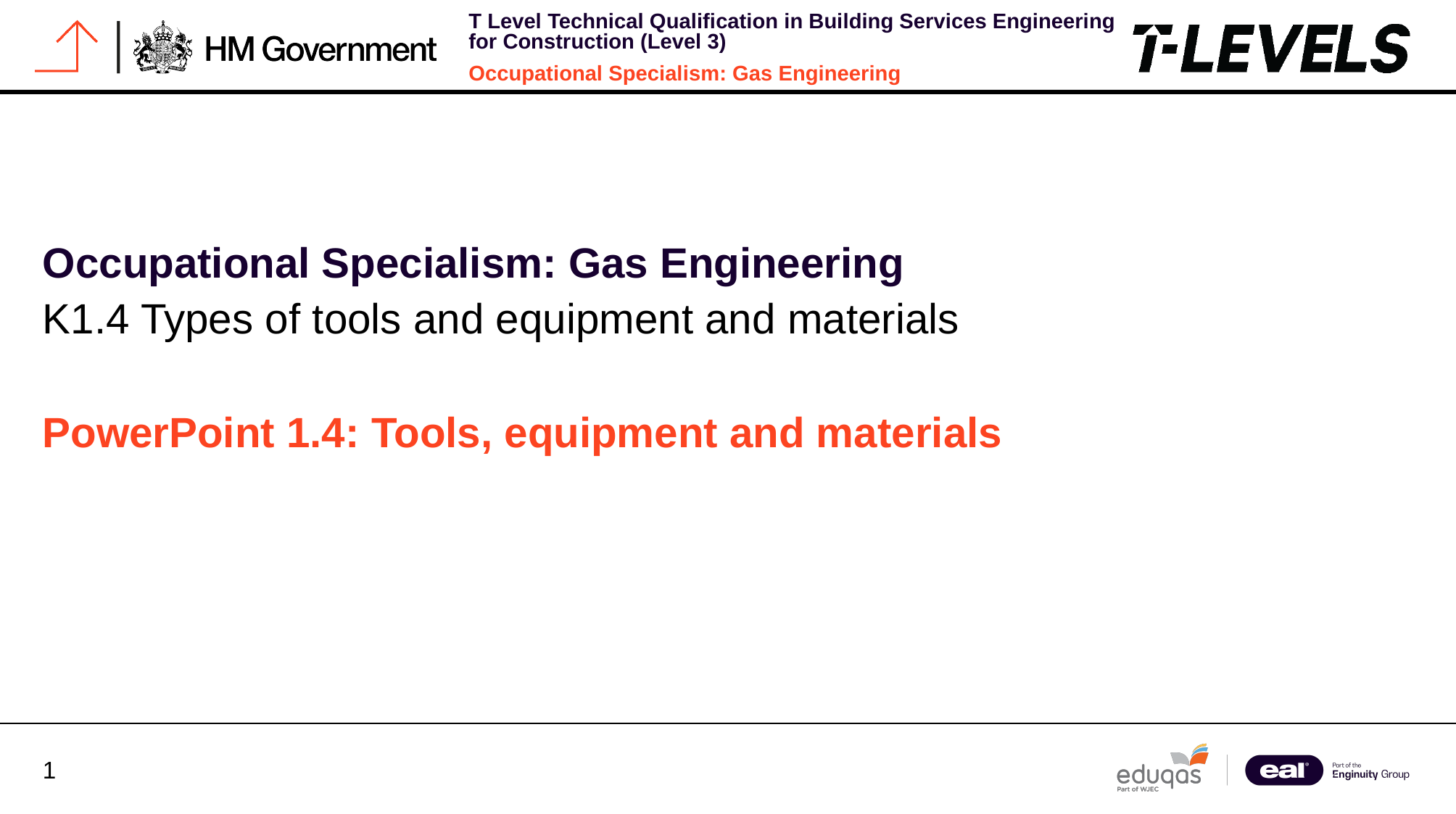

Occupational Specialism: Gas Engineering
K1.4 Types of tools and equipment and materials

PowerPoint 1.4: Tools, equipment and materials